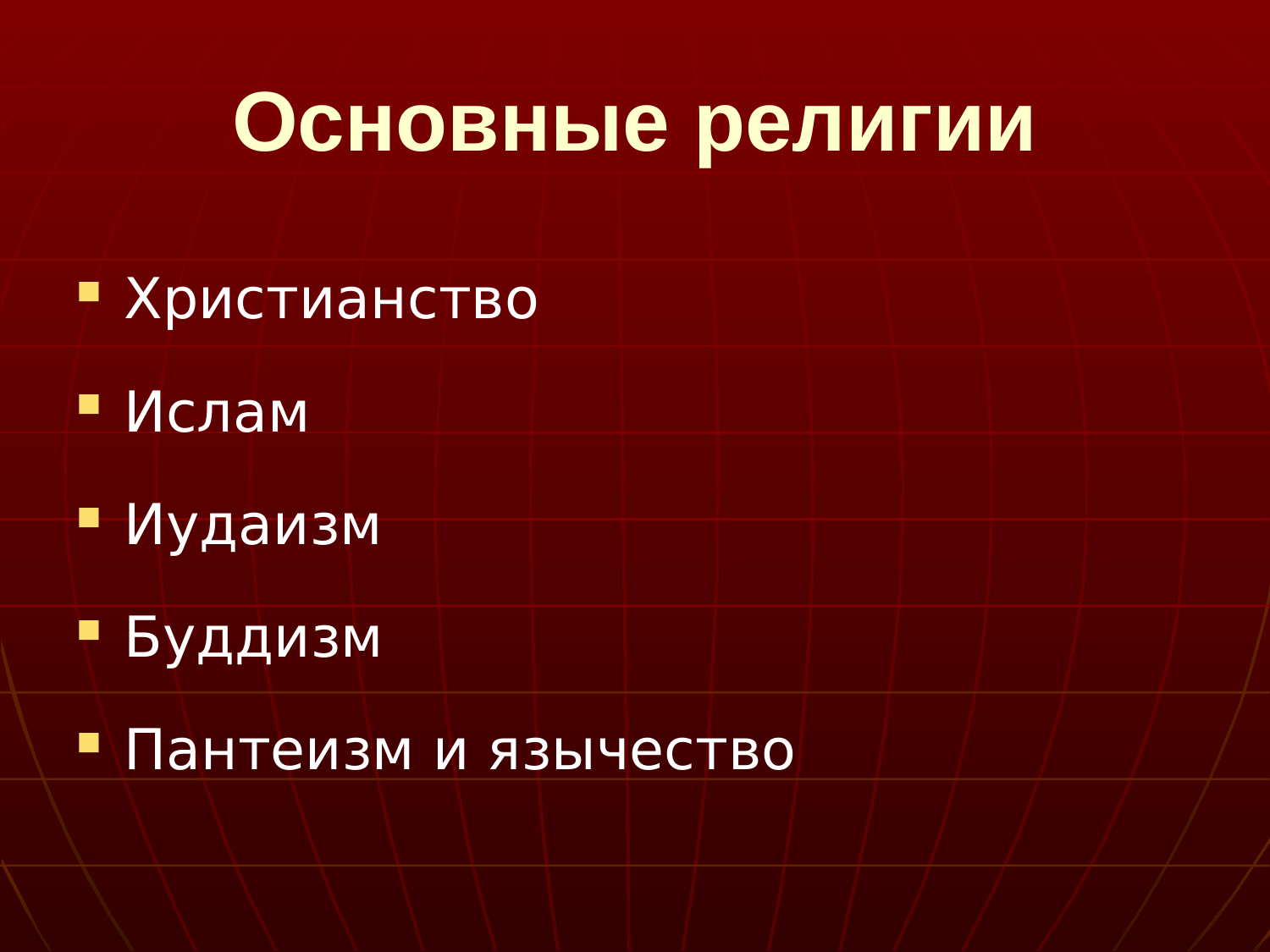

# Основные религии
Христианство
Ислам
Иудаизм
Буддизм
Пантеизм и язычество